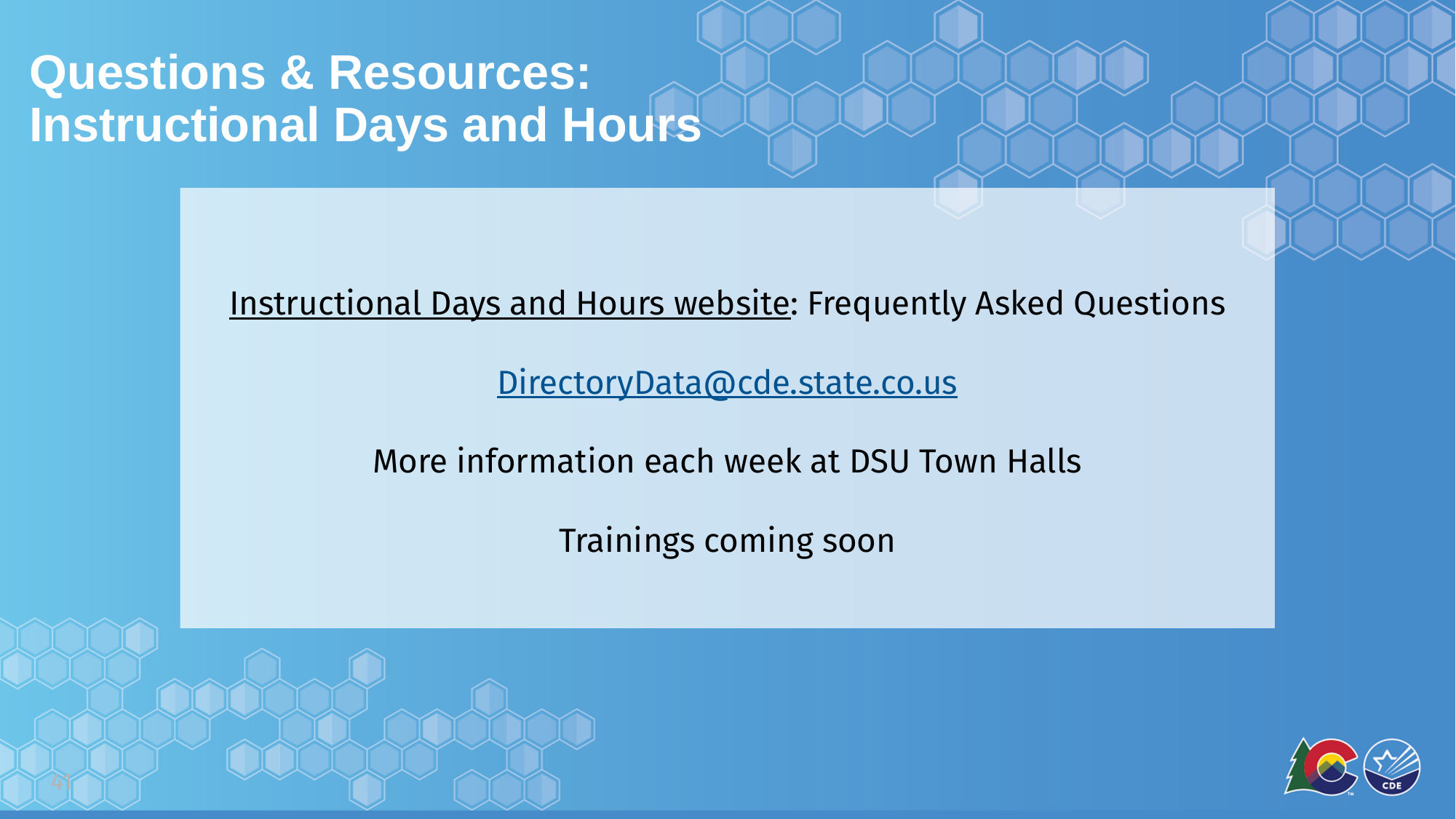

# Questions & Resources: Instructional Days and Hours
Instructional Days and Hours website: Frequently Asked Questions
DirectoryData@cde.state.co.us
More information each week at DSU Town Halls
Trainings coming soon
41